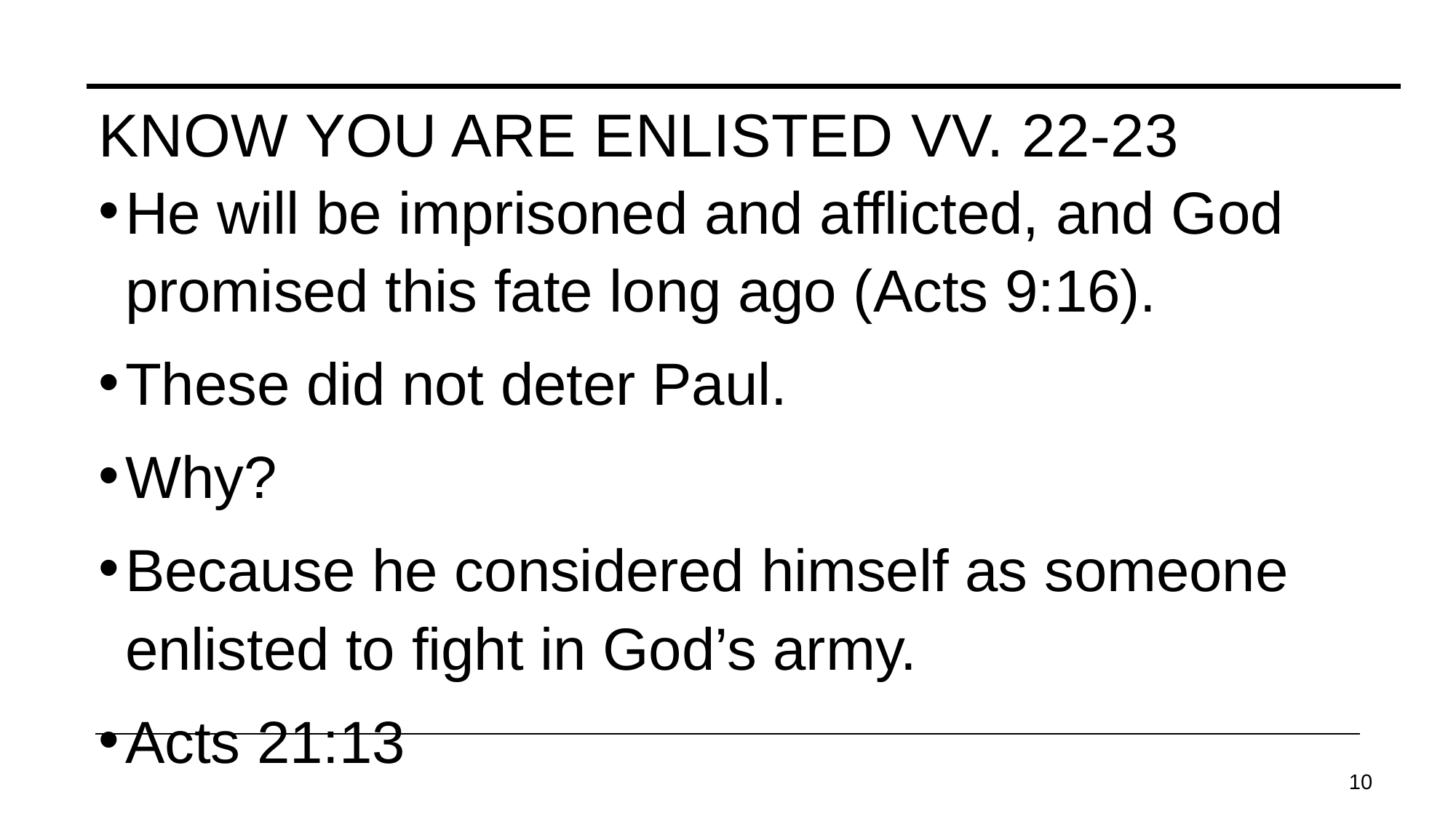

# Know you are enlisted vv. 22-23
He will be imprisoned and afflicted, and God promised this fate long ago (Acts 9:16).
These did not deter Paul.
Why?
Because he considered himself as someone enlisted to fight in God’s army.
Acts 21:13

10